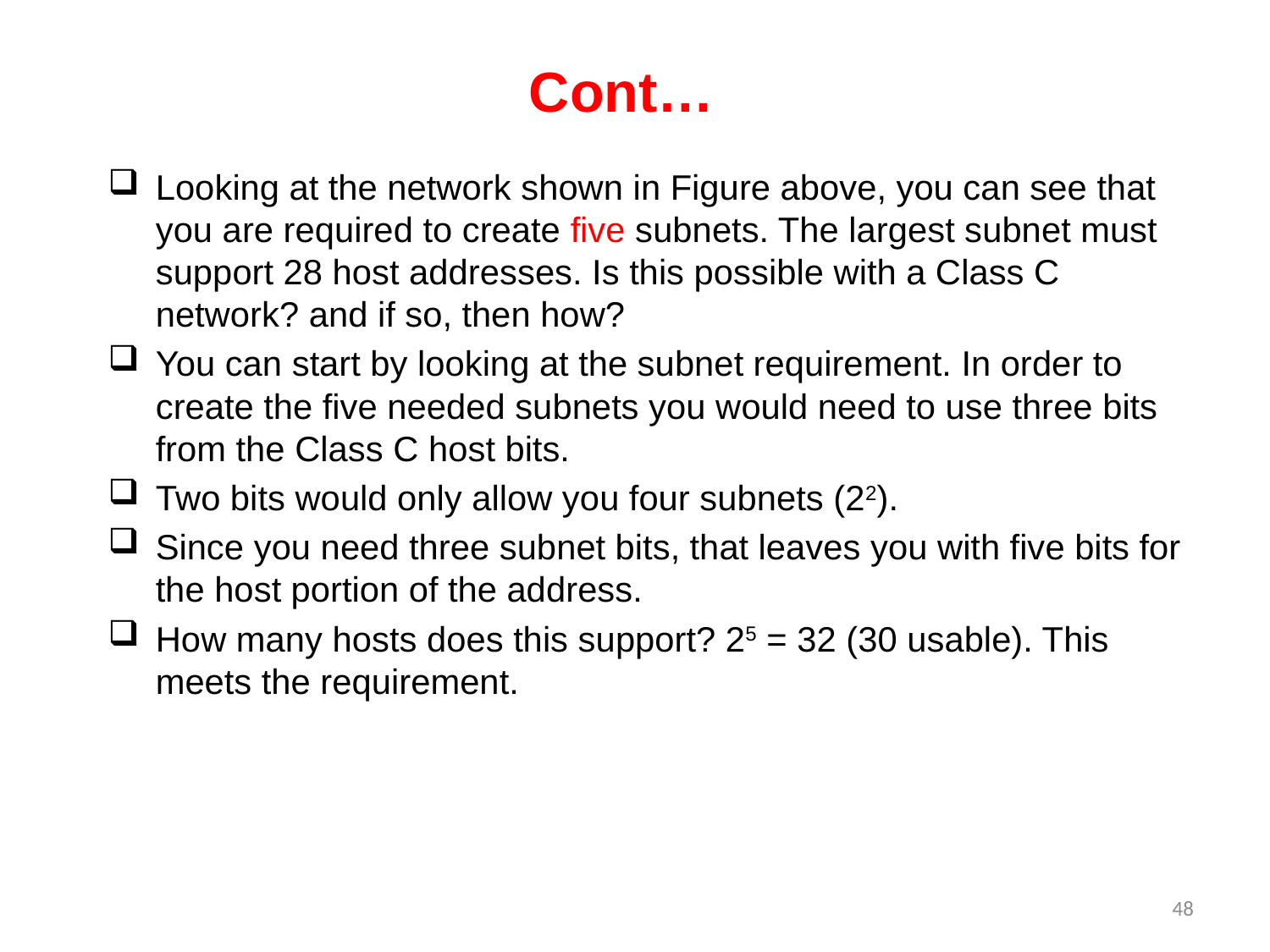

# Cont…
Looking at the network shown in Figure above, you can see that you are required to create five subnets. The largest subnet must support 28 host addresses. Is this possible with a Class C network? and if so, then how?
You can start by looking at the subnet requirement. In order to create the five needed subnets you would need to use three bits from the Class C host bits.
Two bits would only allow you four subnets (22).
Since you need three subnet bits, that leaves you with five bits for the host portion of the address.
How many hosts does this support? 25 = 32 (30 usable). This meets the requirement.
48